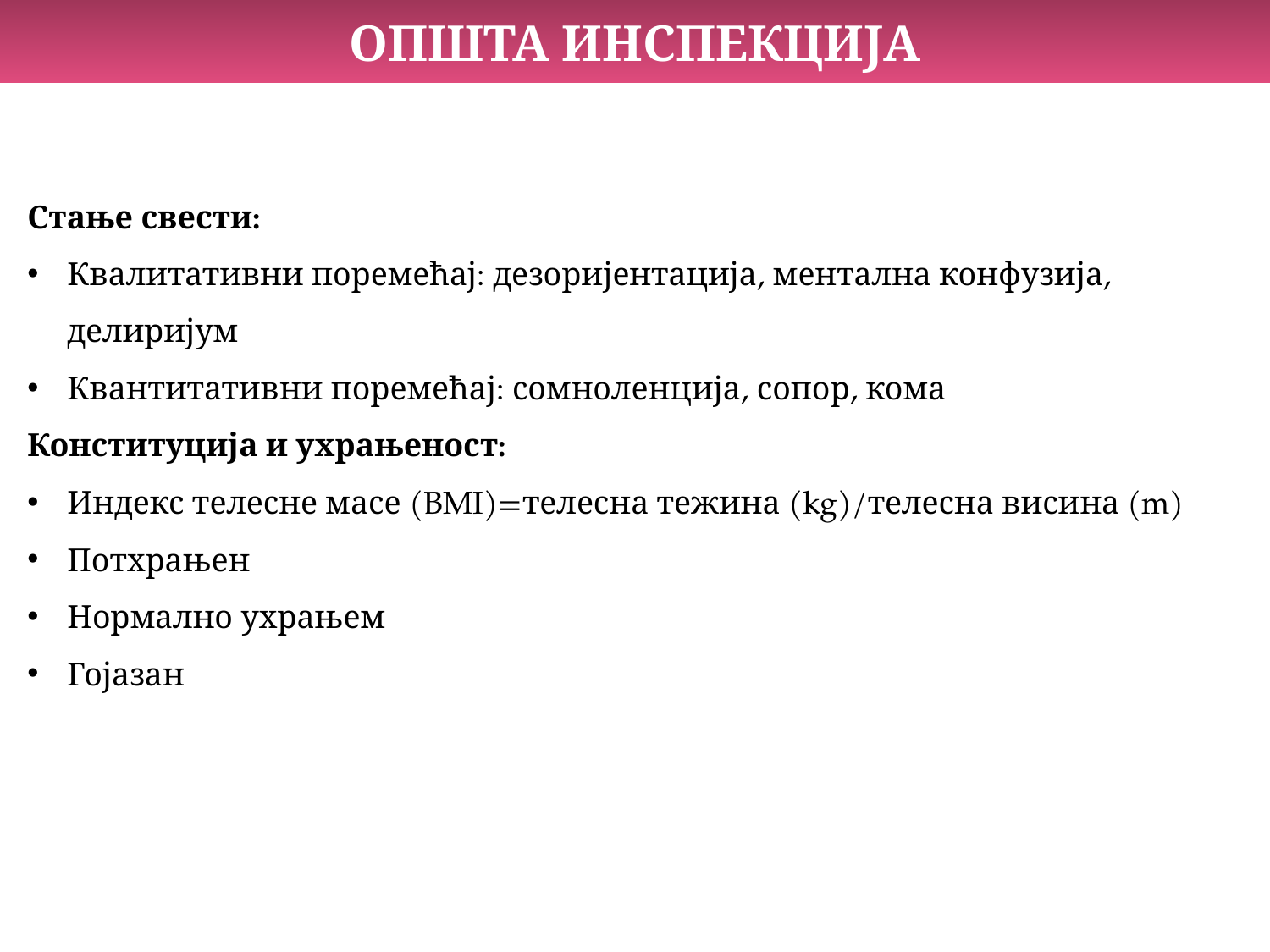

ОПШТА ИНСПЕКЦИЈА

Стање свести:
Квалитативни поремећај: дезоријентација, ментална конфузија, делиријум
Квантитативни поремећај: сомноленција, сопор, кома
Конституција и ухрањеност:
Индекс телесне масе (BMI)=телесна тежина (kg)/телесна висина (m)
Потхрањен
Нормално ухрањем
Гојазан